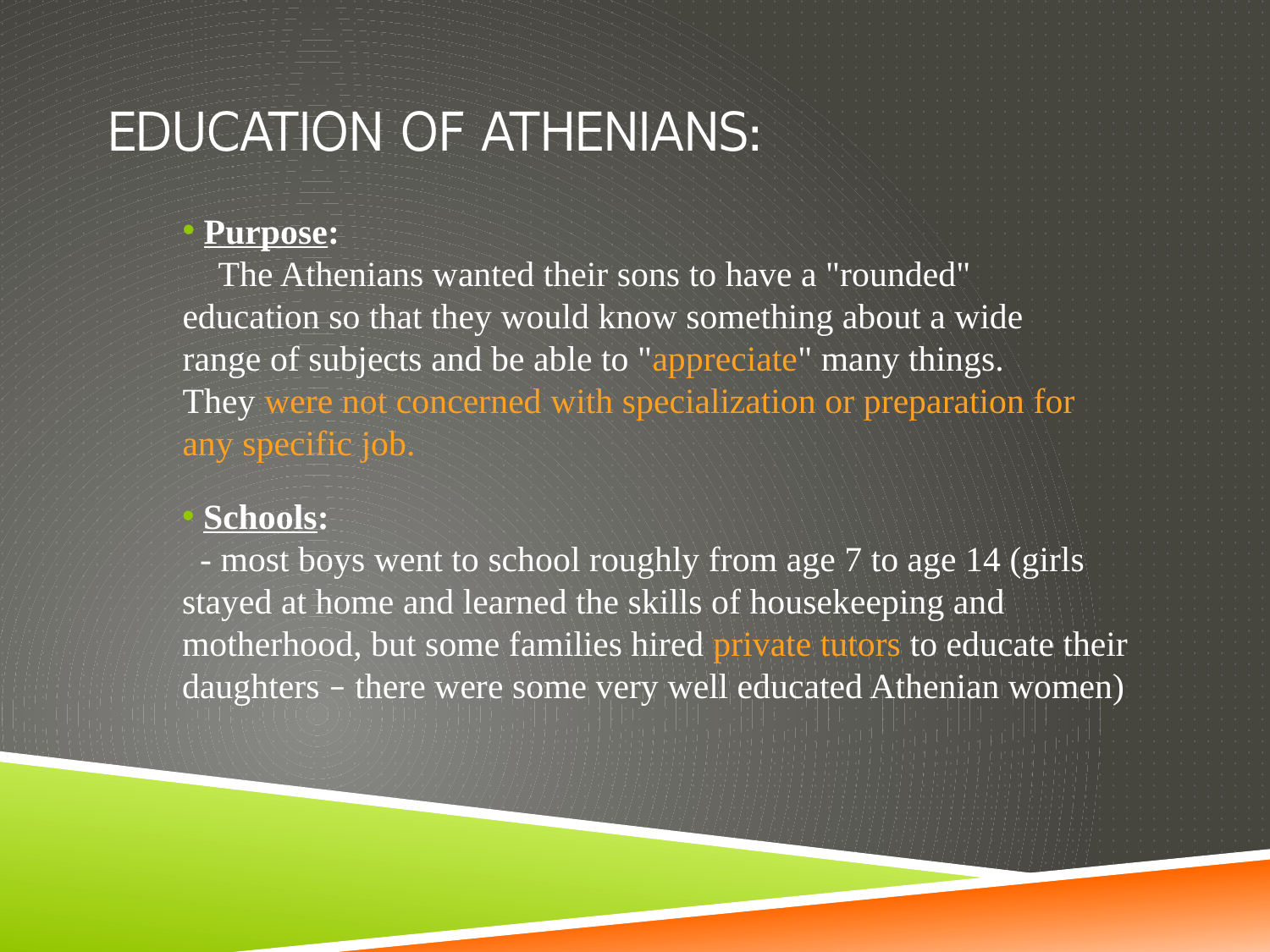

EDUCATION OF ATHENIANS:
 Purpose:
    The Athenians wanted their sons to have a "rounded" education so that they would know something about a wide
range of subjects and be able to "appreciate" many things.
They were not concerned with specialization or preparation for any specific job.
 Schools:
  - most boys went to school roughly from age 7 to age 14 (girls stayed at home and learned the skills of housekeeping and motherhood, but some families hired private tutors to educate their daughters – there were some very well educated Athenian women)